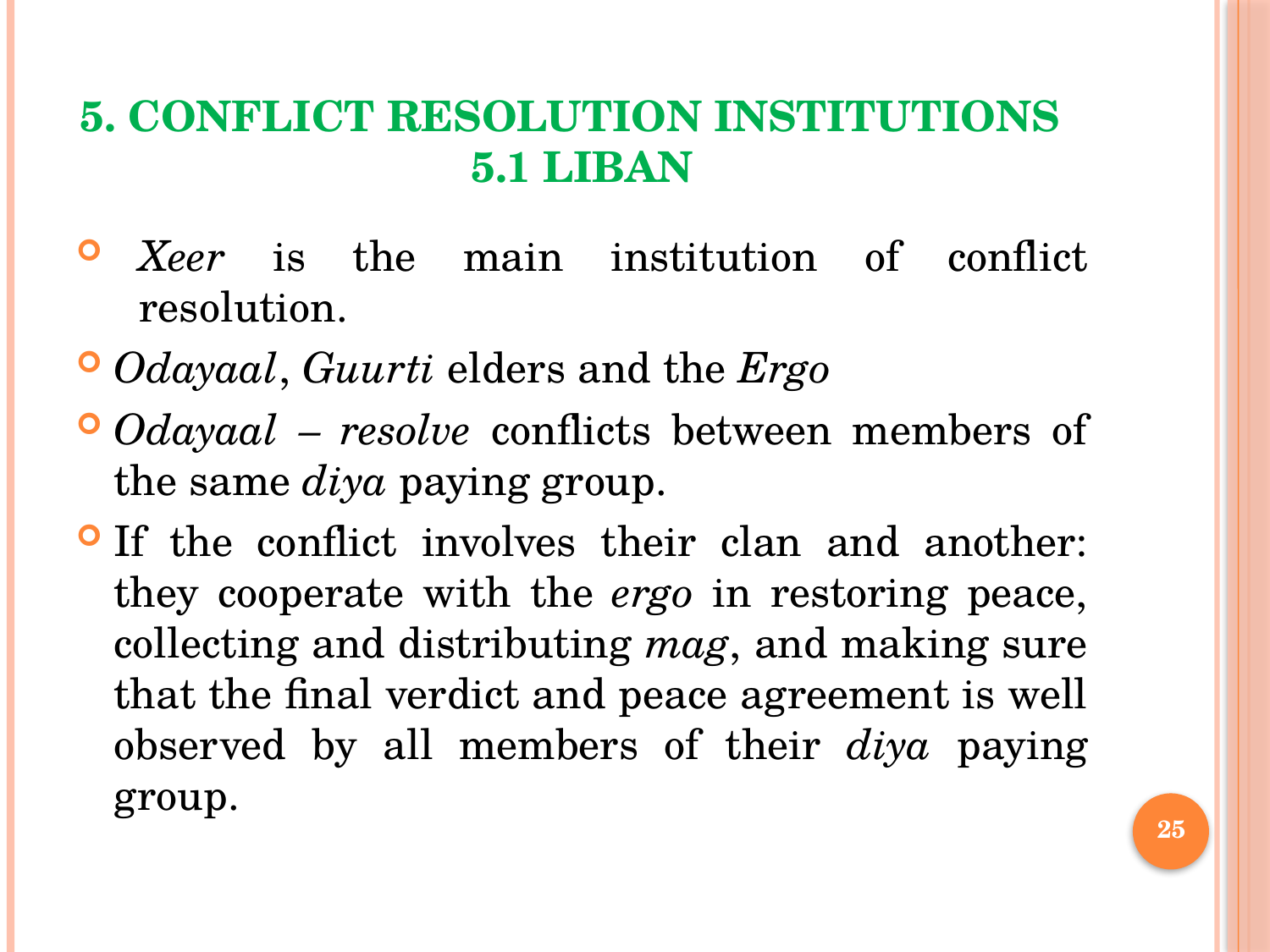

# 5. Conflict Resolution Institutions 5.1 Liban
Xeer is the main institution of conflict resolution.
Odayaal, Guurti elders and the Ergo
Odayaal – resolve conflicts between members of the same diya paying group.
If the conflict involves their clan and another: they cooperate with the ergo in restoring peace, collecting and distributing mag, and making sure that the final verdict and peace agreement is well observed by all members of their diya paying group.

25